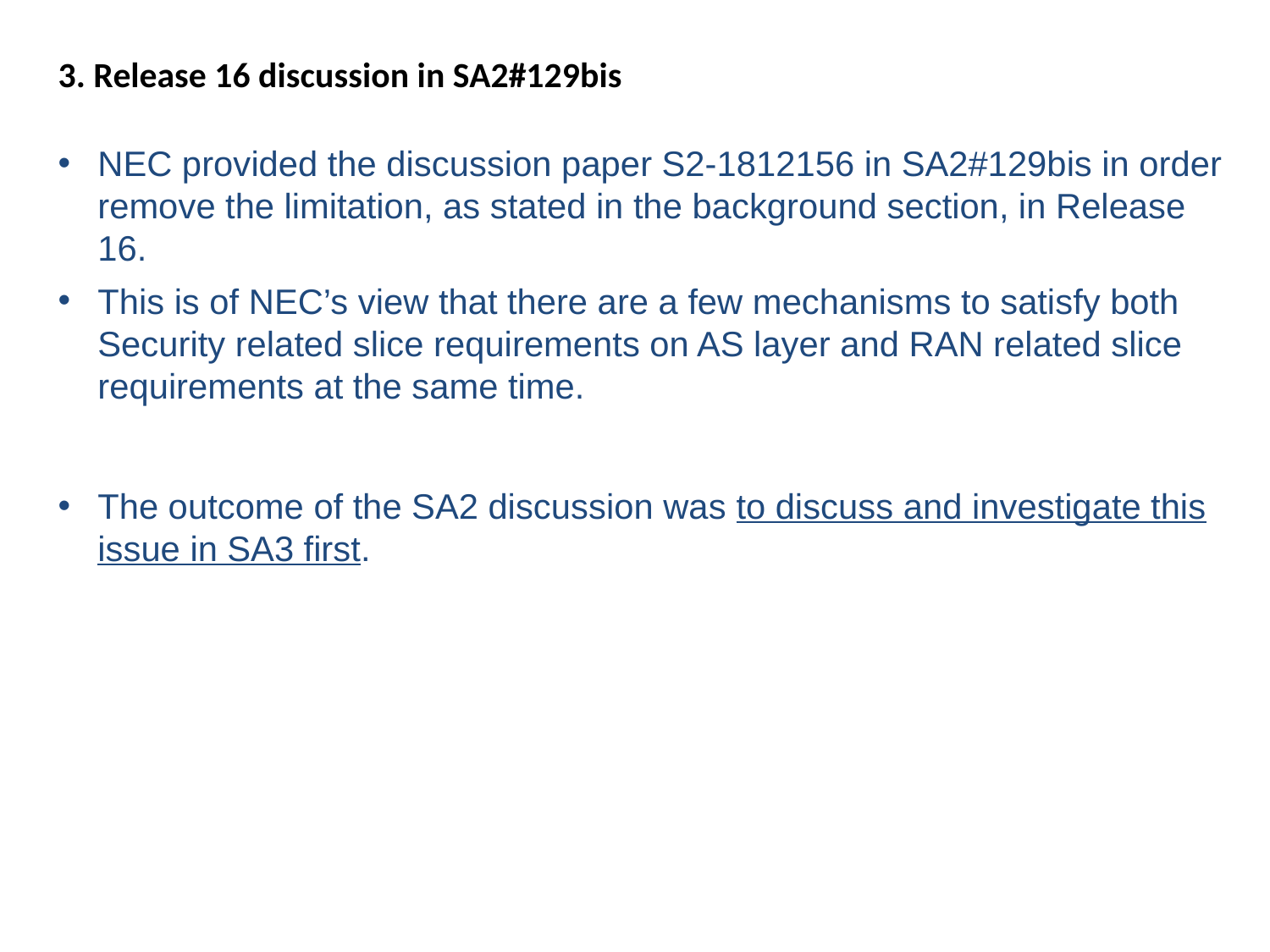

3. Release 16 discussion in SA2#129bis
NEC provided the discussion paper S2-1812156 in SA2#129bis in order remove the limitation, as stated in the background section, in Release 16.
This is of NEC’s view that there are a few mechanisms to satisfy both Security related slice requirements on AS layer and RAN related slice requirements at the same time.

The outcome of the SA2 discussion was to discuss and investigate this issue in SA3 first.